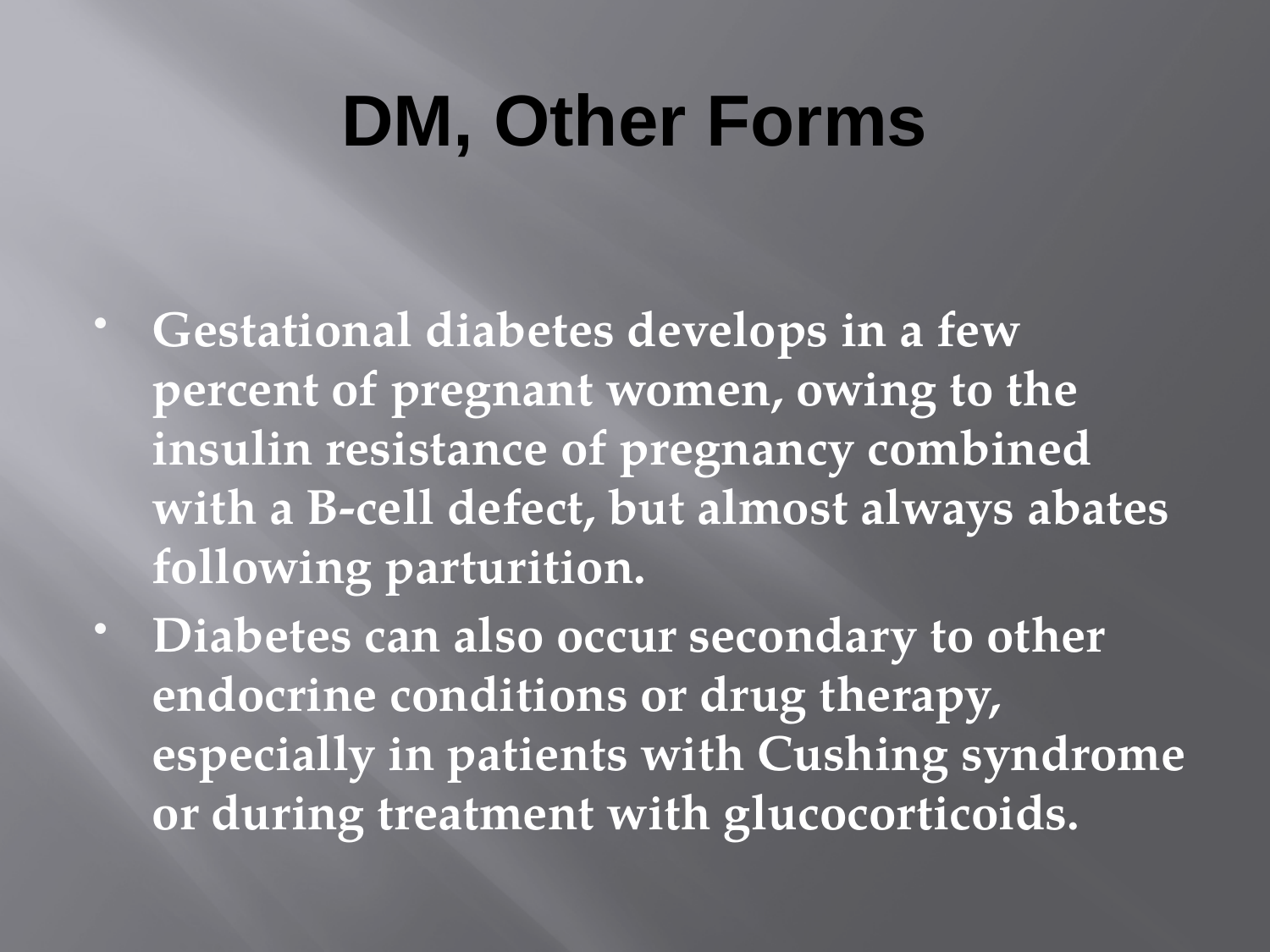

# DM, Other Forms

Gestational diabetes develops in a few percent of pregnant women, owing to the insulin resistance of pregnancy combined with a B-cell defect, but almost always abates following parturition.
Diabetes can also occur secondary to other endocrine conditions or drug therapy, especially in patients with Cushing syndrome or during treatment with glucocorticoids.